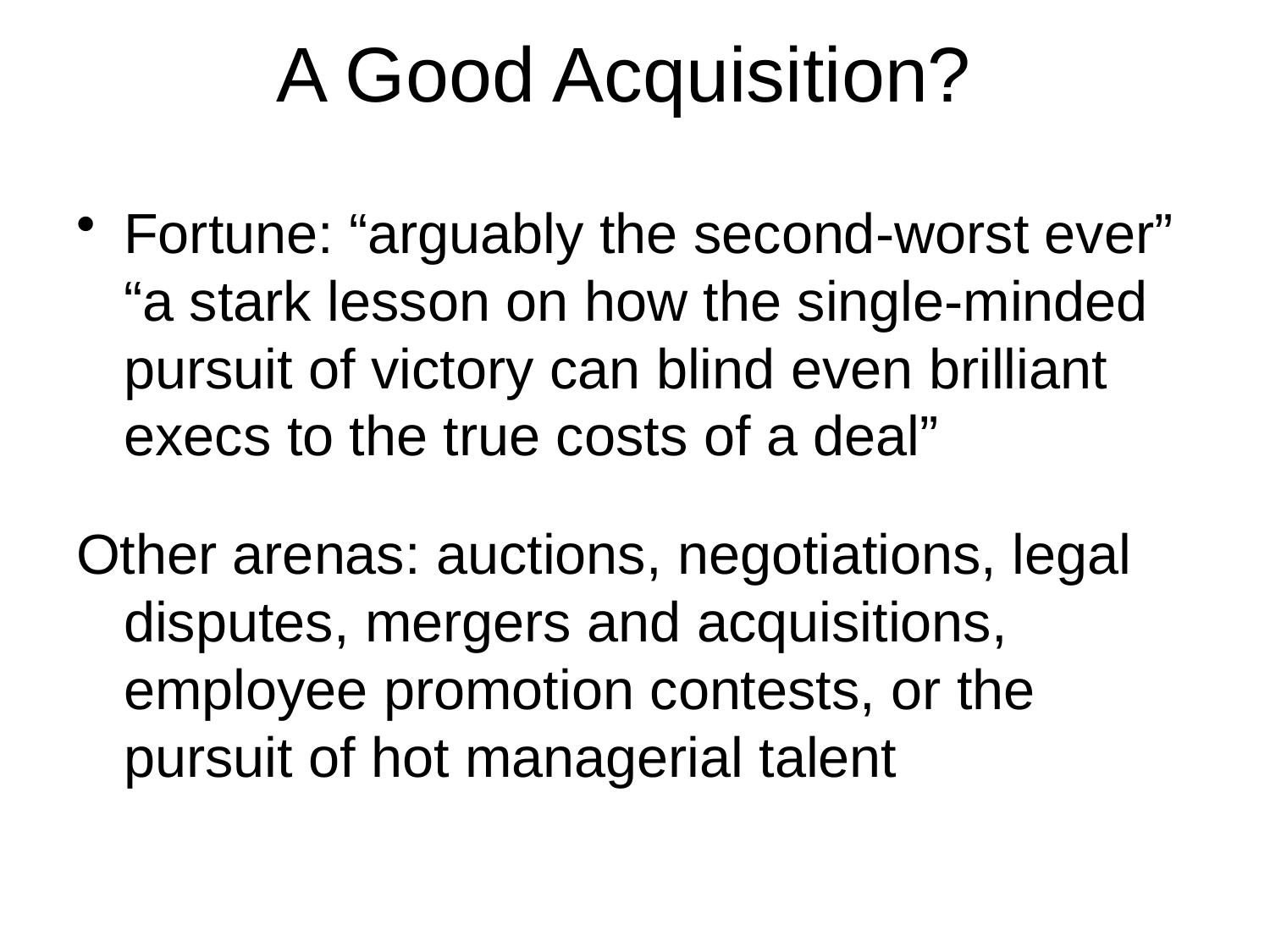

# A Good Acquisition?
Fortune: “arguably the second-worst ever”
“a stark lesson on how the single-minded pursuit of victory can blind even brilliant execs to the true costs of a deal”

Other arenas: auctions, negotiations, legal disputes, mergers and acquisitions, employee promotion contests, or the pursuit of hot managerial talent